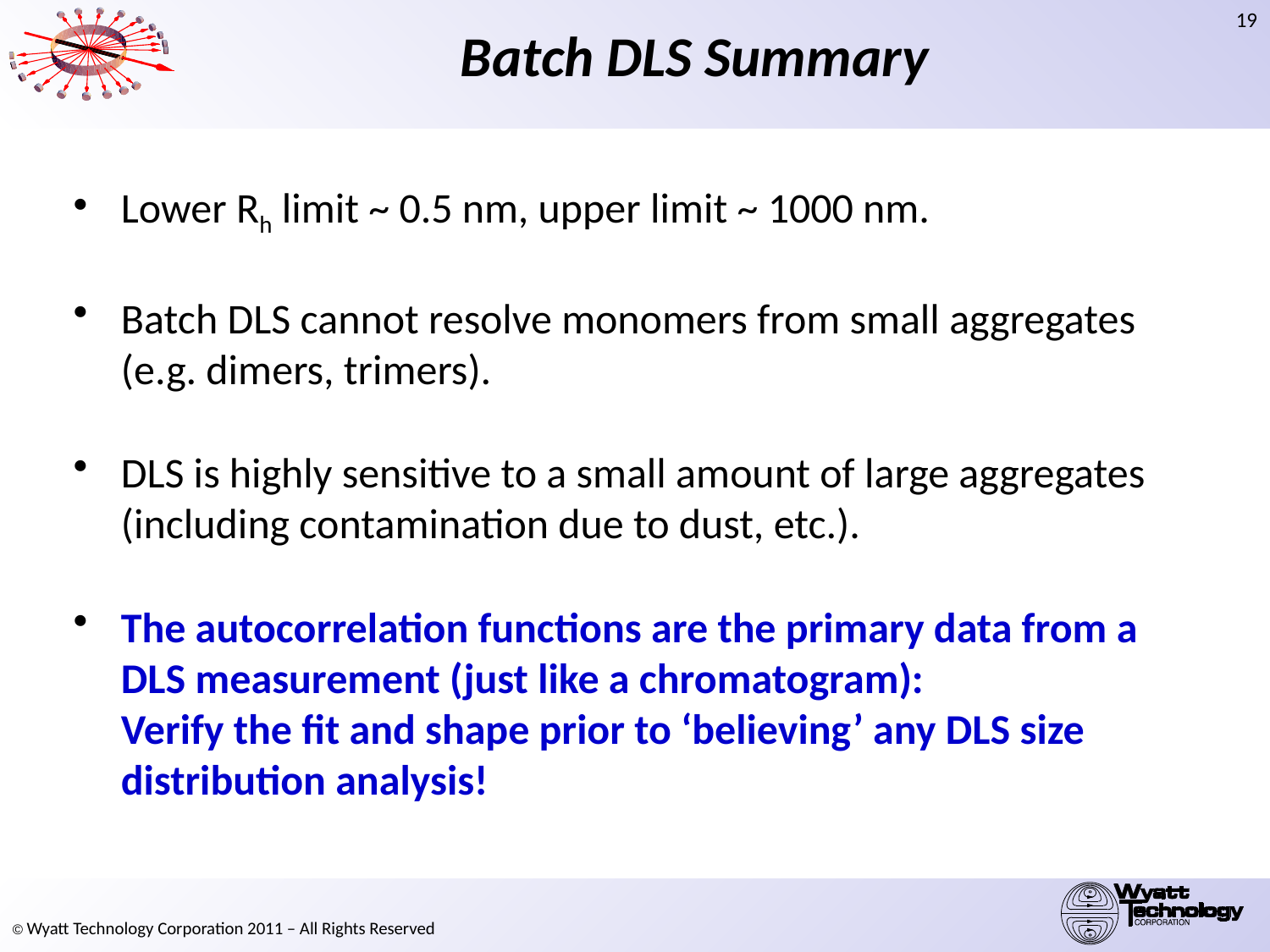

# Batch DLS Summary
Lower Rh limit ~ 0.5 nm, upper limit ~ 1000 nm.
Batch DLS cannot resolve monomers from small aggregates (e.g. dimers, trimers).
DLS is highly sensitive to a small amount of large aggregates (including contamination due to dust, etc.).
The autocorrelation functions are the primary data from a DLS measurement (just like a chromatogram):
Verify the fit and shape prior to ‘believing’ any DLS size distribution analysis!